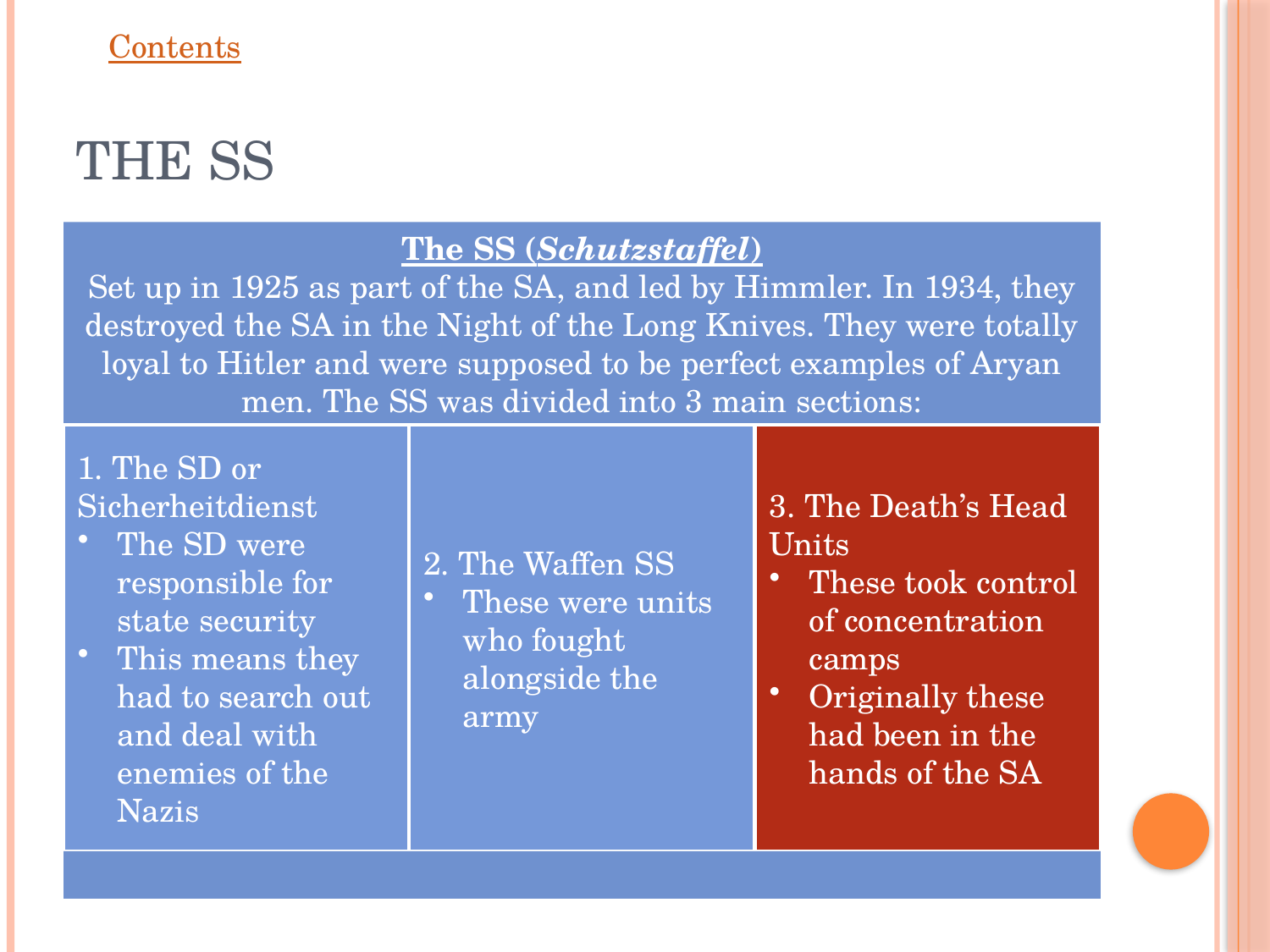

# The SS
The SS (Schutzstaffel)
Set up in 1925 as part of the SA, and led by Himmler. In 1934, they destroyed the SA in the Night of the Long Knives. They were totally loyal to Hitler and were supposed to be perfect examples of Aryan men. The SS was divided into 3 main sections:
1. The SD or Sicherheitdienst
The SD were responsible for state security
2. The Waffen SS
These were units who fought alongside the army
These took control of concentration camps
3. The Death’s Head Units
Originally these had been in the hands of the SA
This means they had to search out and deal with enemies of the Nazis